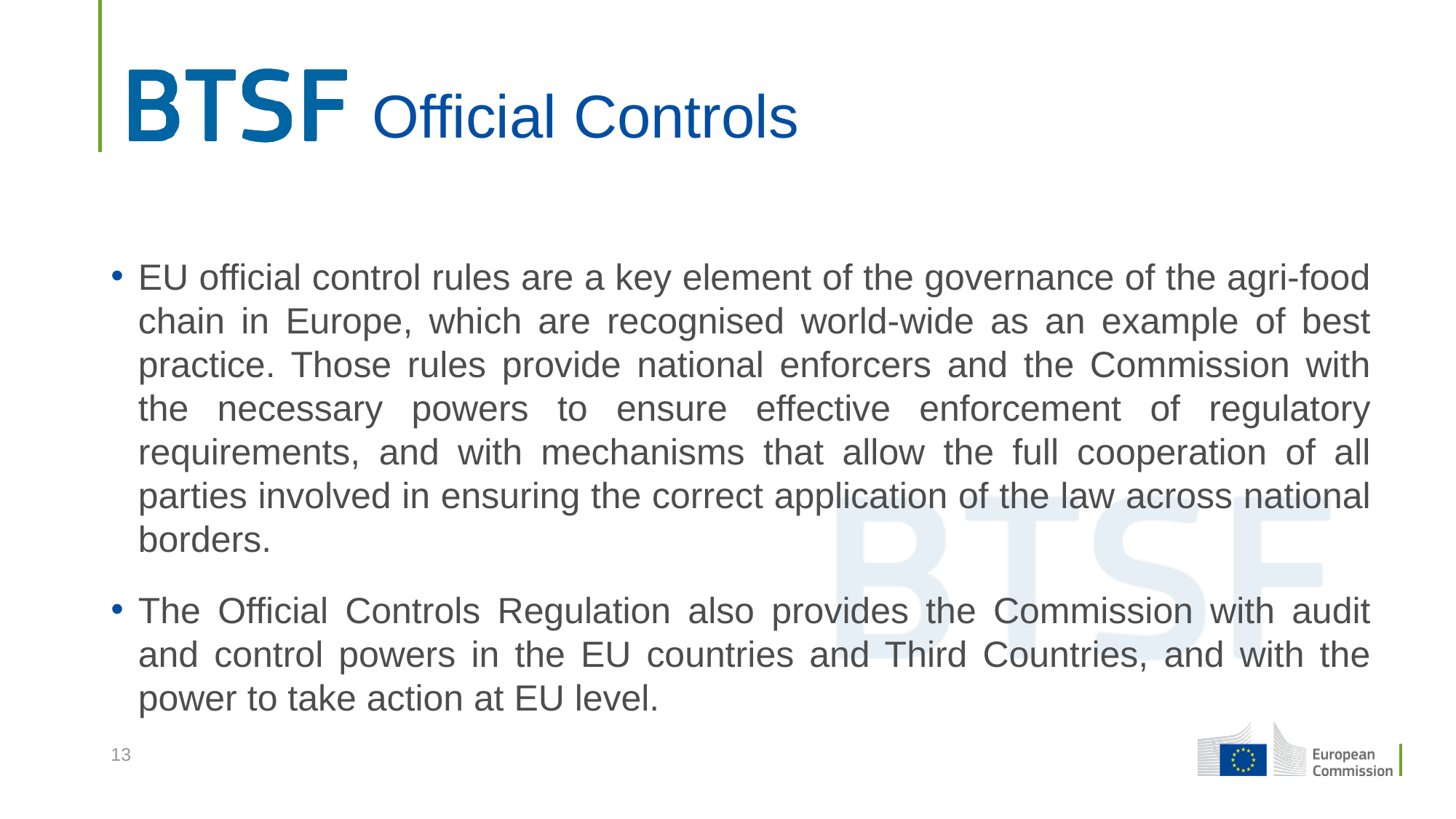

# Official Controls
EU official control rules are a key element of the governance of the agri-food chain in Europe, which are recognised world-wide as an example of best practice. Those rules provide national enforcers and the Commission with the necessary powers to ensure effective enforcement of regulatory requirements, and with mechanisms that allow the full cooperation of all parties involved in ensuring the correct application of the law across national borders.
The Official Controls Regulation also provides the Commission with audit and control powers in the EU countries and Third Countries, and with the power to take action at EU level.

13